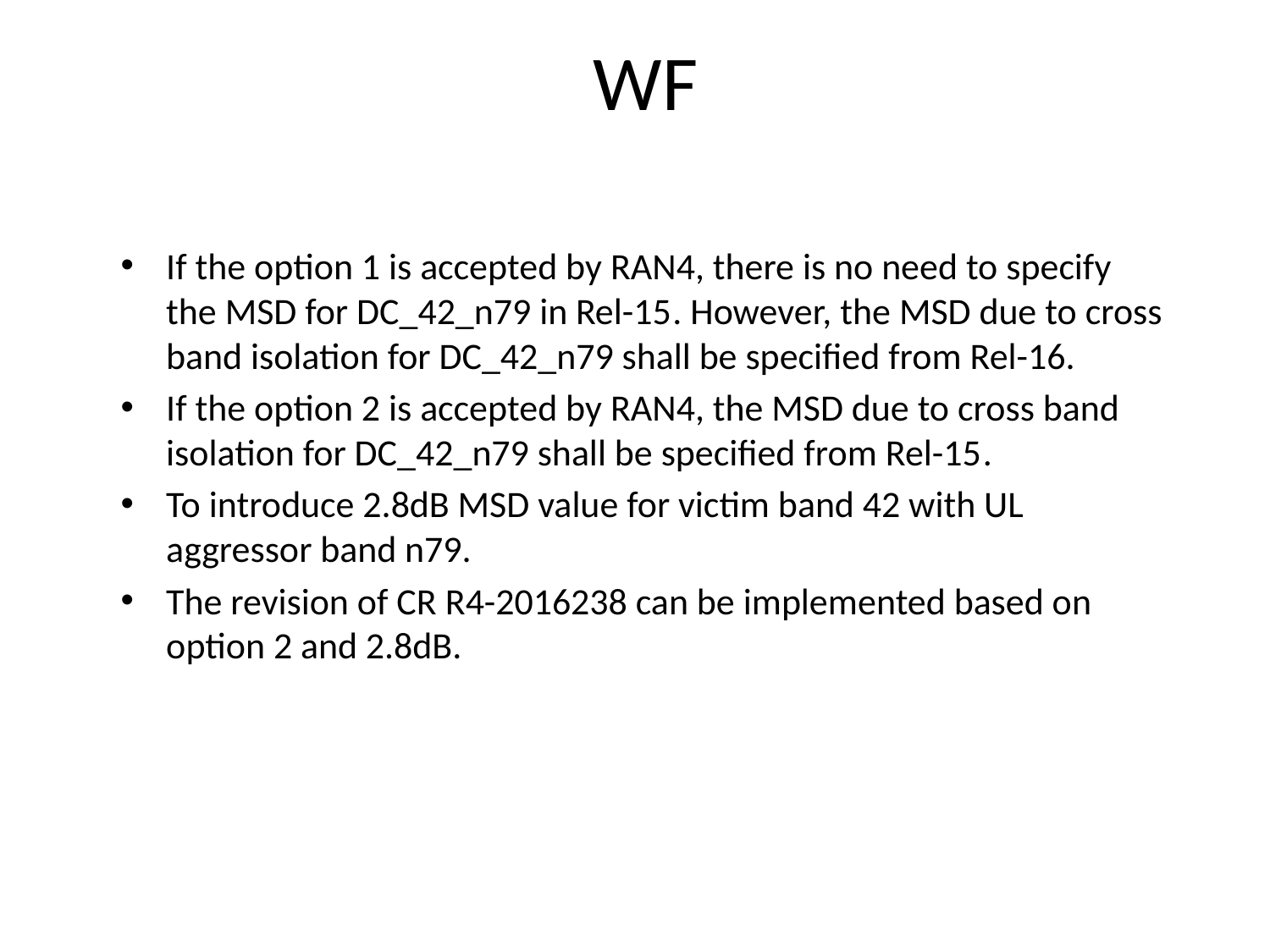

# WF
If the option 1 is accepted by RAN4, there is no need to specify the MSD for DC_42_n79 in Rel-15. However, the MSD due to cross band isolation for DC_42_n79 shall be specified from Rel-16.
If the option 2 is accepted by RAN4, the MSD due to cross band isolation for DC_42_n79 shall be specified from Rel-15.
To introduce 2.8dB MSD value for victim band 42 with UL aggressor band n79.
The revision of CR R4-2016238 can be implemented based on option 2 and 2.8dB.